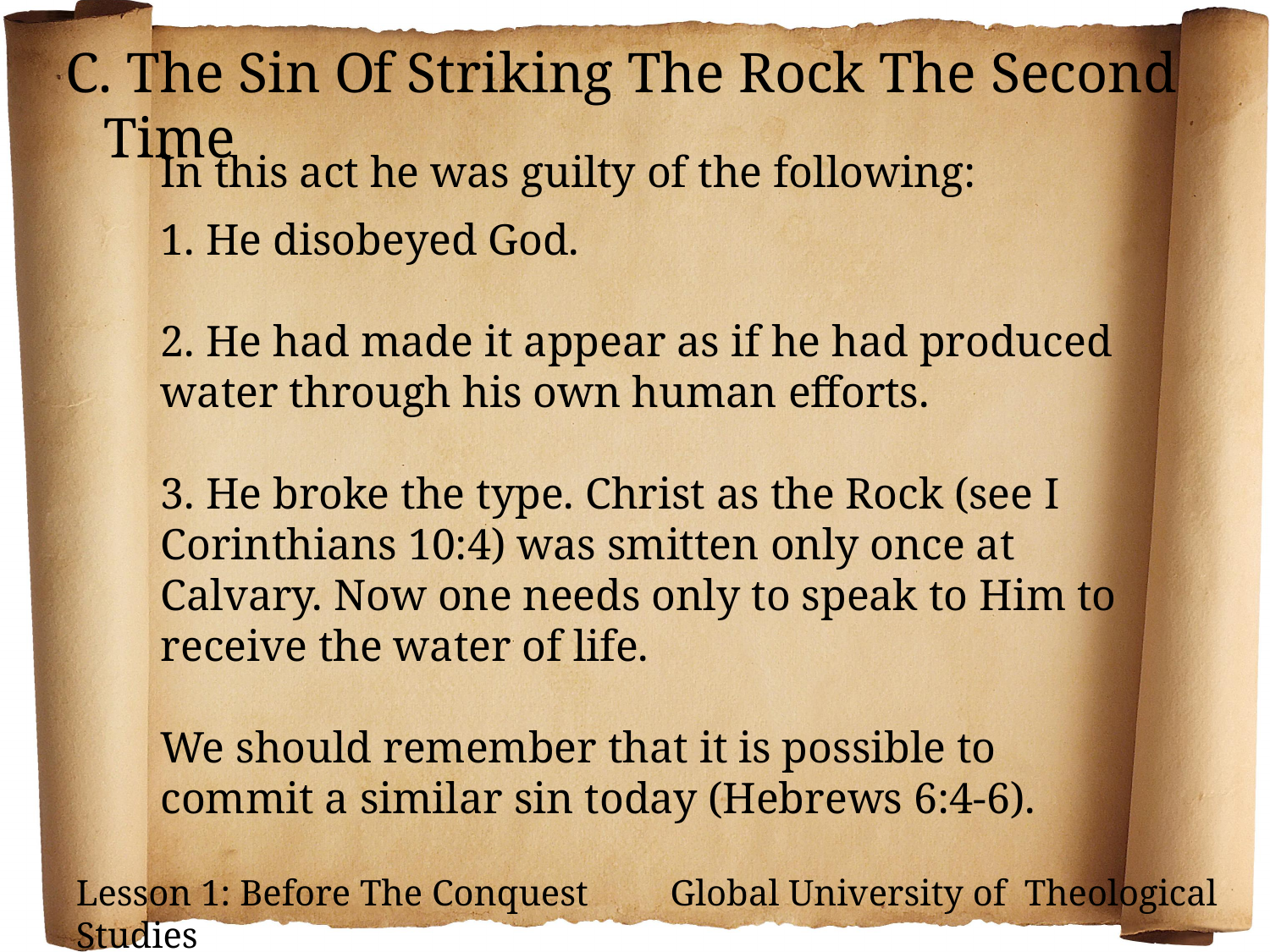

C. The Sin Of Striking The Rock The Second Time
In this act he was guilty of the following:

1. He disobeyed God.

2. He had made it appear as if he had produced water through his own human efforts.

3. He broke the type. Christ as the Rock (see I Corinthians 10:4) was smitten only once at Calvary. Now one needs only to speak to Him to receive the water of life.

We should remember that it is possible to commit a similar sin today (Hebrews 6:4-6).
Lesson 1: Before The Conquest         Global University of  Theological Studies